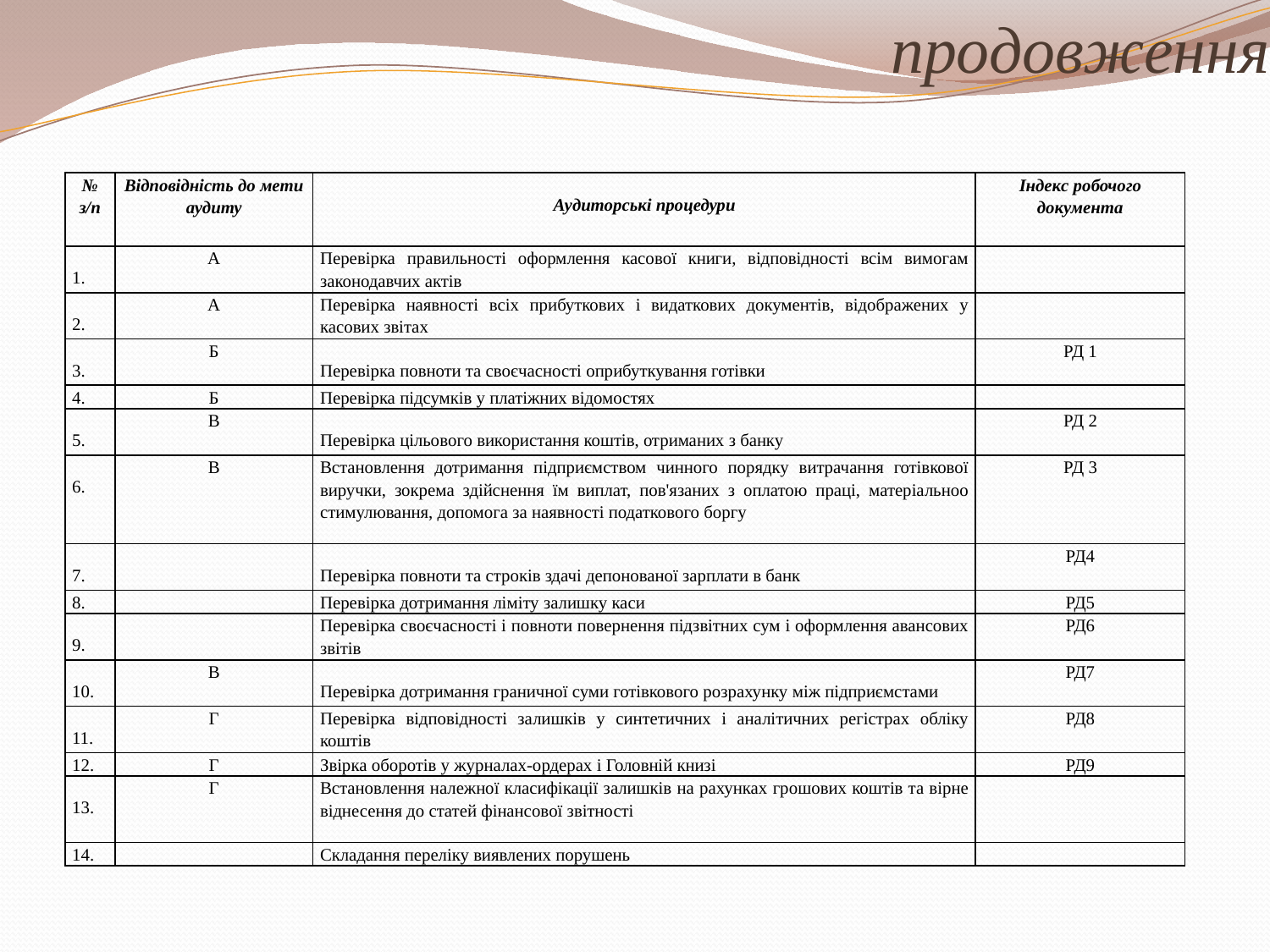

# продовження
| № з/п | Відповідність до мети аудиту | Аудиторські процедури | Індекс робочого документа |
| --- | --- | --- | --- |
| 1. | А | Перевірка правильності оформлення касової книги, відповідності всім вимогам законодавчих актів |  |
| 2. | А | Перевірка наявності всіх прибуткових і видаткових документів, відображених у касових звітах |  |
| 3. | Б | Перевірка повноти та своєчасності оприбуткування готівки | РД 1 |
| 4. | Б | Перевірка підсумків у платіжних відомостях |  |
| 5. | В | Перевірка цільового використання коштів, отриманих з банку | РД 2 |
| 6. | В | Встановлення дотримання підприємством чинного порядку витрачання готівкової виручки, зокрема здійснення їм виплат, пов'язаних з оплатою праці, матеріальноо стимулювання, допомога за наявності податкового боргу | РД 3 |
| 7. |  | Перевірка повноти та строків здачі депонованої зарплати в банк | РД4 |
| 8. |  | Перевірка дотримання ліміту залишку каси | РД5 |
| 9. |  | Перевірка своєчасності і повноти повернення підзвітних сум і оформлення авансових звітів | РД6 |
| 10. | В | Перевірка дотримання граничної суми готівкового розрахунку між підприємстами | РД7 |
| 11. | Г | Перевірка відповідності залишків у синтетичних і аналітичних регістрах обліку коштів | РД8 |
| 12. | Г | Звірка оборотів у журналах-ордерах і Головній книзі | РД9 |
| 13. | Г | Встановлення належної класифікації залишків на рахунках грошових коштів та вірне віднесення до статей фінансової звітності |  |
| 14. |  | Складання переліку виявлених порушень |  |